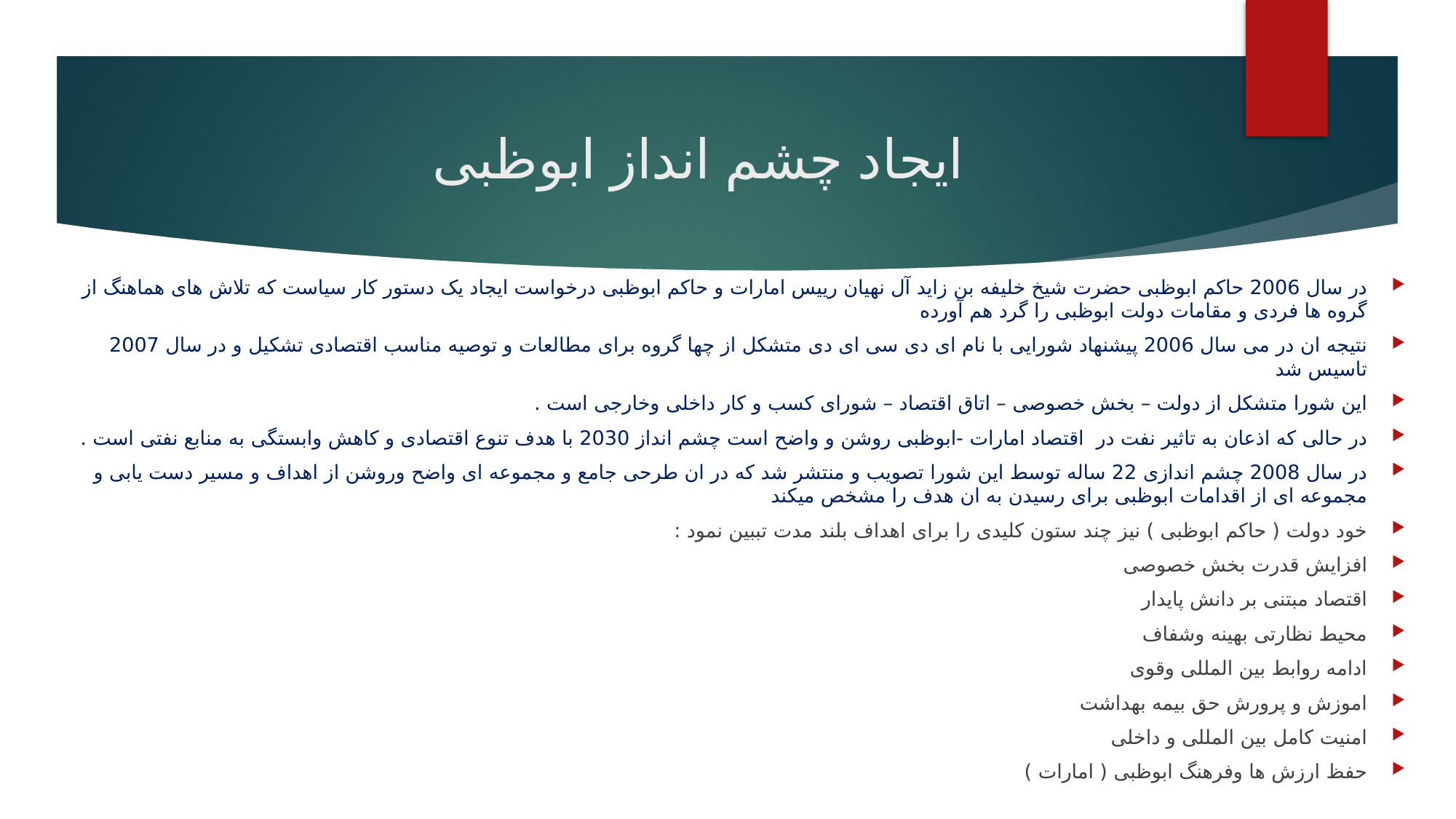

# ایجاد چشم انداز ابوظبی
در سال 2006 حاکم ابوظبی حضرت شیخ خلیفه بن زاید آل نهیان رییس امارات و حاکم ابوظبی درخواست ایجاد یک دستور کار سیاست که تلاش های هماهنگ از گروه ها فردی و مقامات دولت ابوظبی را گرد هم آورده
نتیجه ان در می سال 2006 پیشنهاد شورایی با نام ای دی سی ای دی متشکل از چها گروه برای مطالعات و توصیه مناسب اقتصادی تشکیل و در سال 2007 تاسیس شد
این شورا متشکل از دولت – بخش خصوصی – اتاق اقتصاد – شورای کسب و کار داخلی وخارجی است .
در حالی که اذعان به تاثیر نفت در  اقتصاد امارات -ابوظبی روشن و واضح است چشم انداز 2030 با هدف تنوع اقتصادی و کاهش وابستگی به منابع نفتی است .
در سال 2008 چشم اندازی 22 ساله توسط این شورا تصویب و منتشر شد که در ان طرحی جامع و مجموعه ای واضح وروشن از اهداف و مسیر دست یابی و مجموعه ای از اقدامات ابوظبی برای رسیدن به ان هدف را مشخص میکند
خود دولت ( حاکم ابوظبی ) نیز چند ستون کلیدی را برای اهداف بلند مدت تببین نمود :
افزایش قدرت بخش خصوصی
اقتصاد مبتنی بر دانش پایدار
محیط نظارتی بهینه وشفاف
ادامه روابط بین المللی وقوی
اموزش و پرورش حق بیمه بهداشت
امنیت کامل بین المللی و داخلی
حفظ ارزش ها وفرهنگ ابوظبی ( امارات )